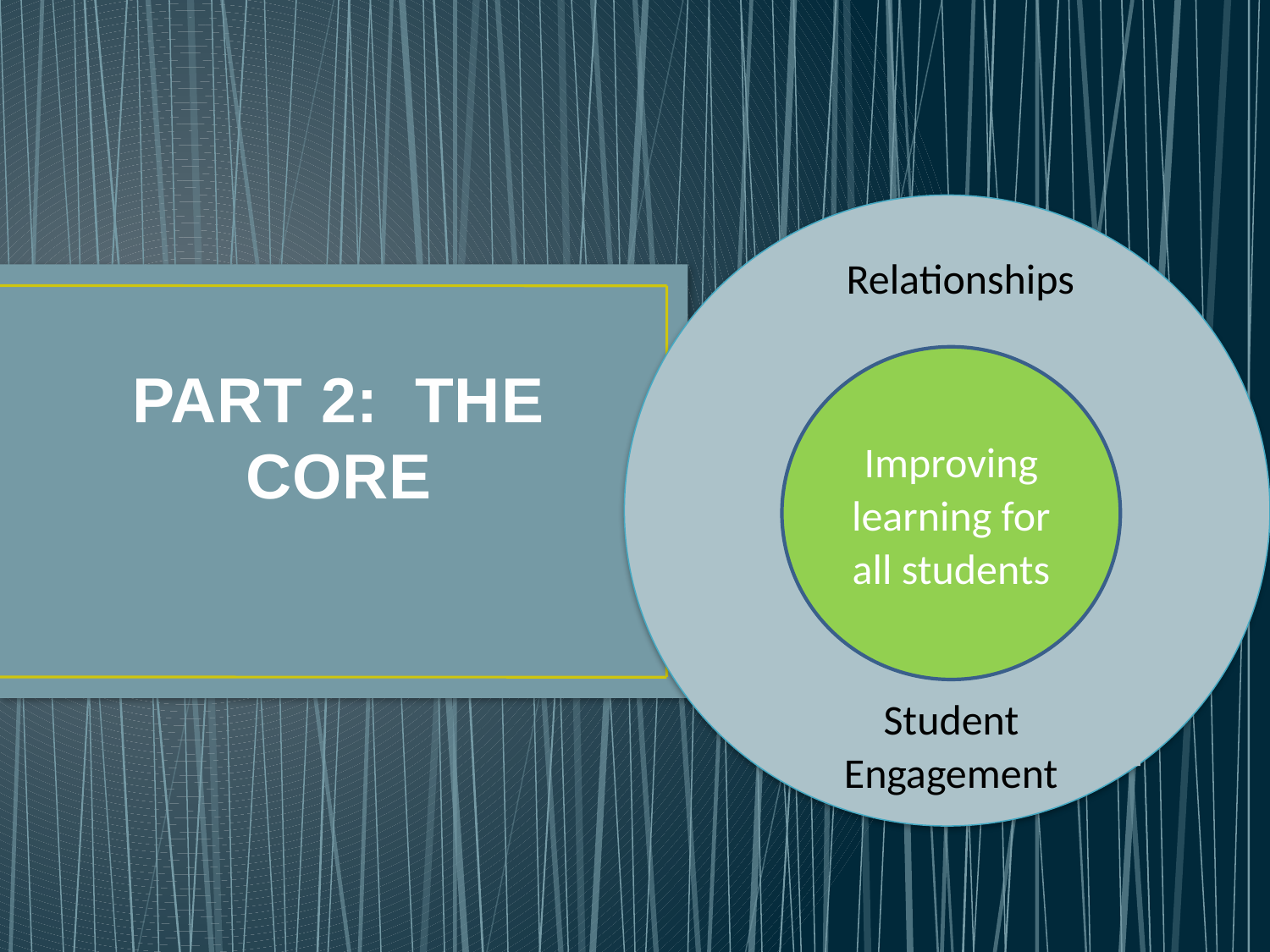

Relationships
Improving learning for all students
Student Engagement
# PART 2:  THE CORE